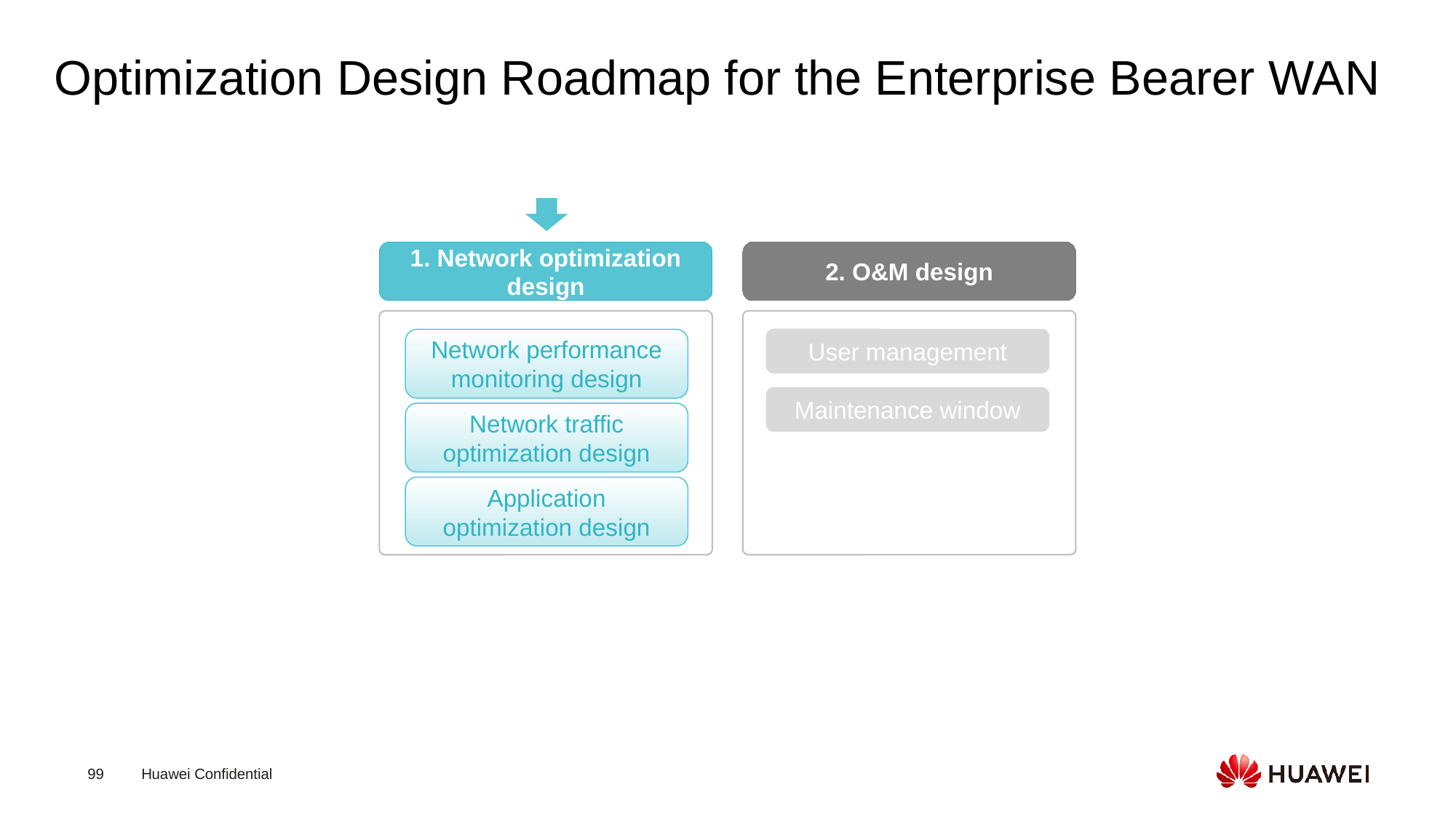

# Optimization Design Roadmap for the Enterprise Bearer WAN

1. Network optimization design
2. O&M design

Network performance monitoring design
User management
Maintenance window
Network traffic optimization design
Application optimization design